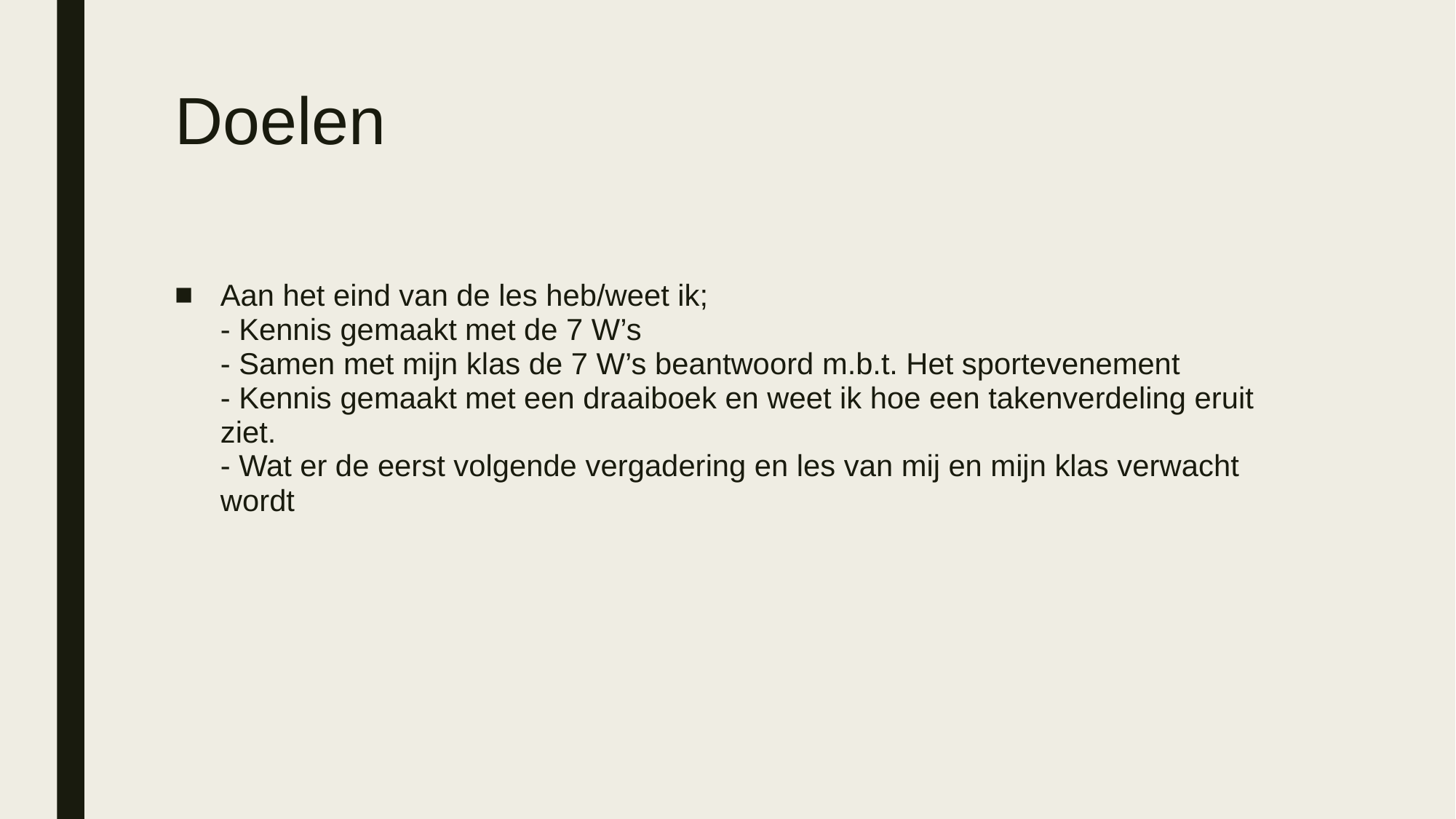

# Doelen
Aan het eind van de les heb/weet ik;
- Kennis gemaakt met de 7 W’s
- Samen met mijn klas de 7 W’s beantwoord m.b.t. Het sportevenement
- Kennis gemaakt met een draaiboek en weet ik hoe een takenverdeling eruit ziet.
- Wat er de eerst volgende vergadering en les van mij en mijn klas verwacht wordt